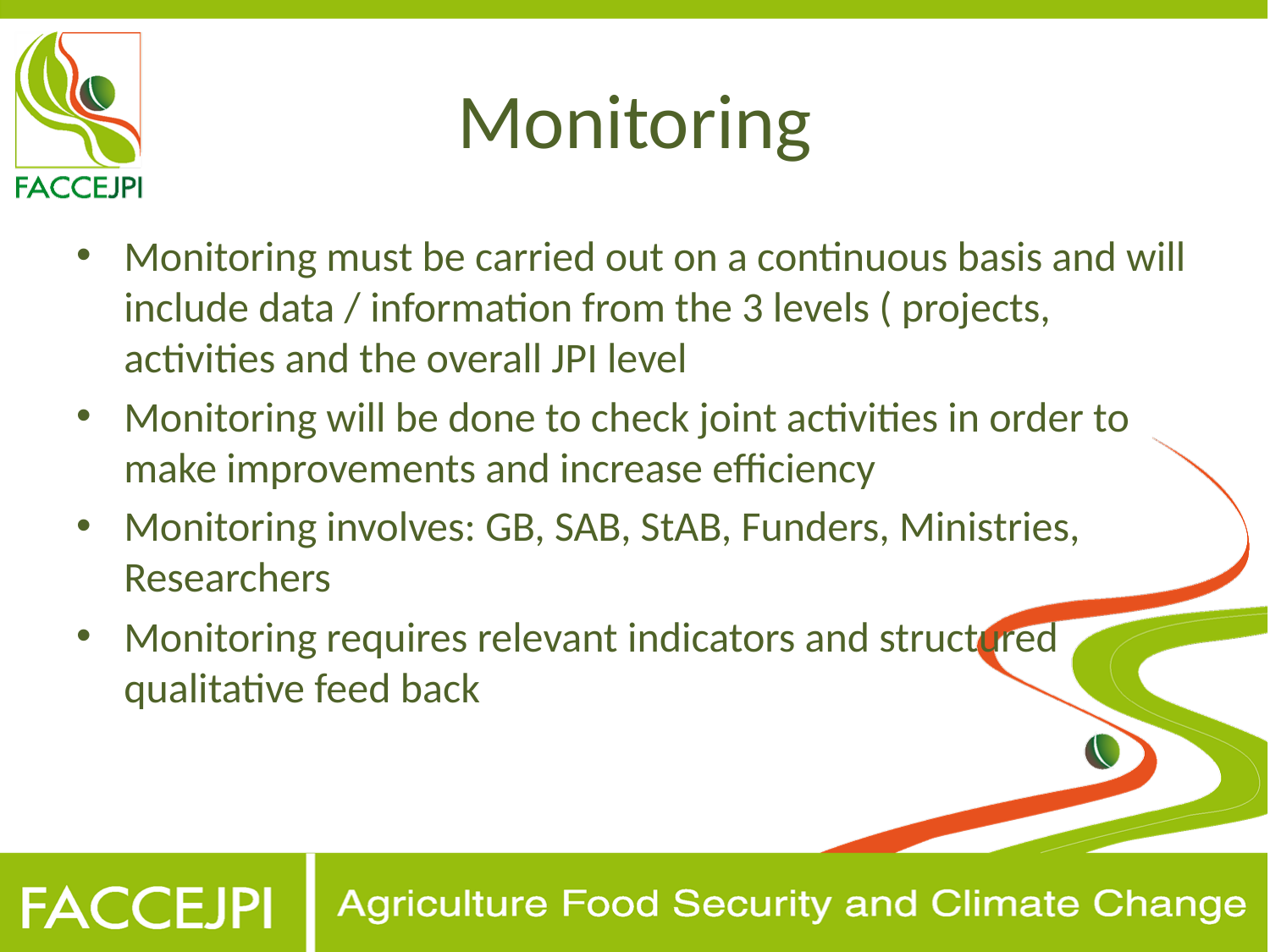

# Monitoring
Monitoring must be carried out on a continuous basis and will include data / information from the 3 levels ( projects, activities and the overall JPI level
Monitoring will be done to check joint activities in order to make improvements and increase efficiency
Monitoring involves: GB, SAB, StAB, Funders, Ministries, Researchers
Monitoring requires relevant indicators and structured qualitative feed back